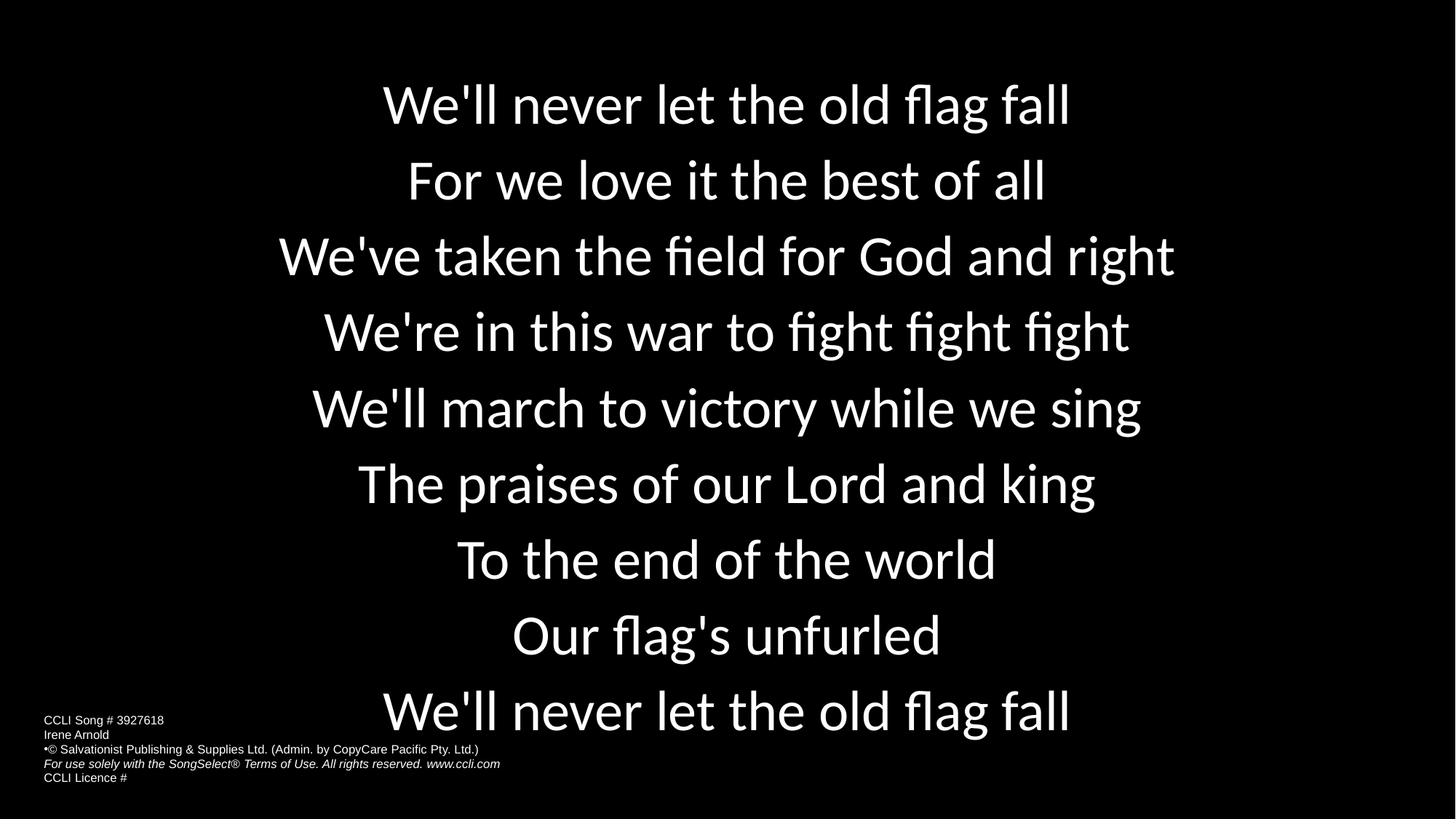

We'll never let the old flag fall
For we love it the best of all
We've taken the field for God and right
We're in this war to fight fight fight
We'll march to victory while we sing
The praises of our Lord and king
To the end of the world
Our flag's unfurled
We'll never let the old flag fall
CCLI Song # 3927618
Irene Arnold
© Salvationist Publishing & Supplies Ltd. (Admin. by CopyCare Pacific Pty. Ltd.)
For use solely with the SongSelect® Terms of Use. All rights reserved. www.ccli.com
CCLI Licence #